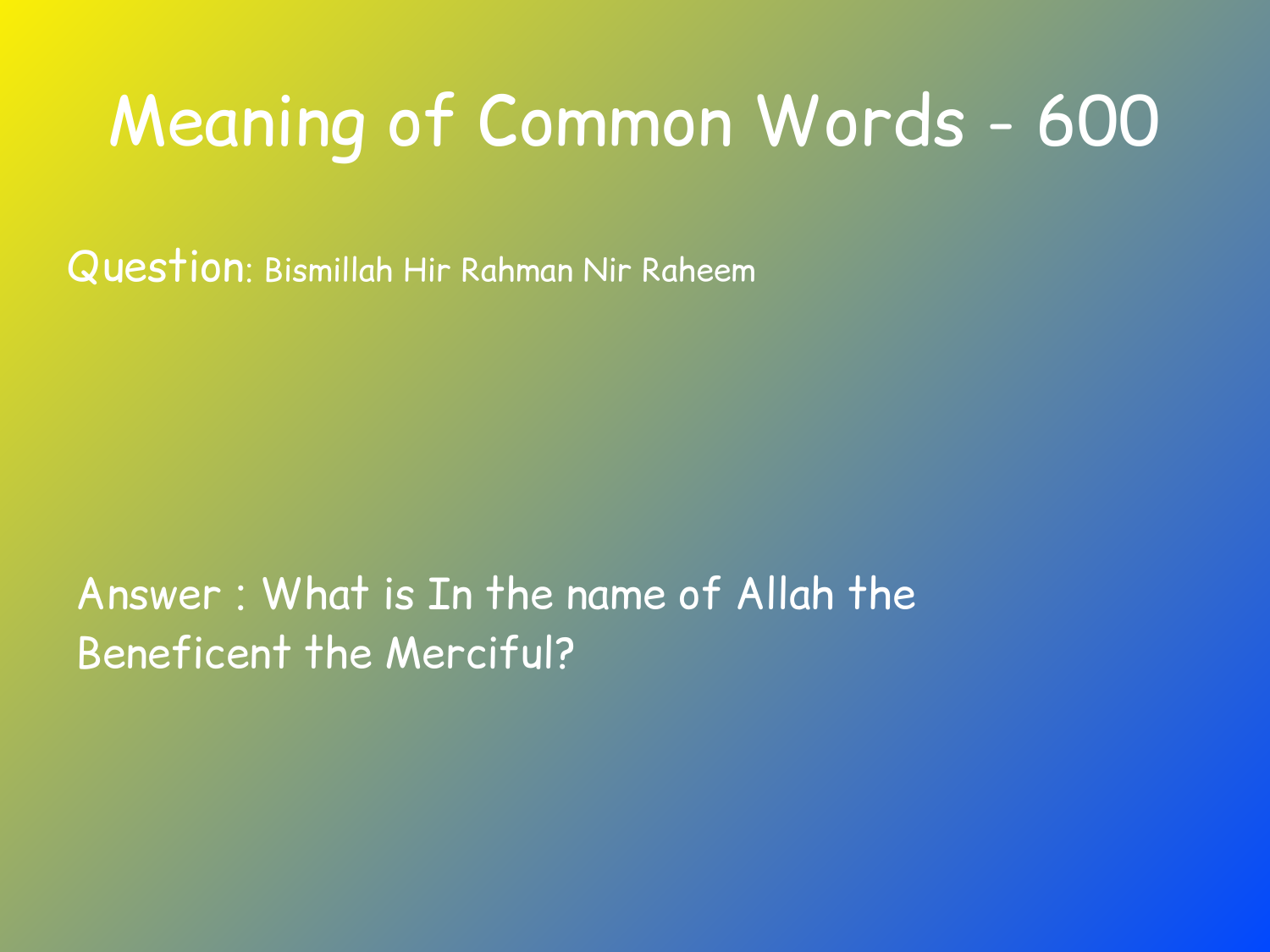

# Meaning of Common Words - 600
Question: Bismillah Hir Rahman Nir Raheem
Answer : What is In the name of Allah the Beneficent the Merciful?